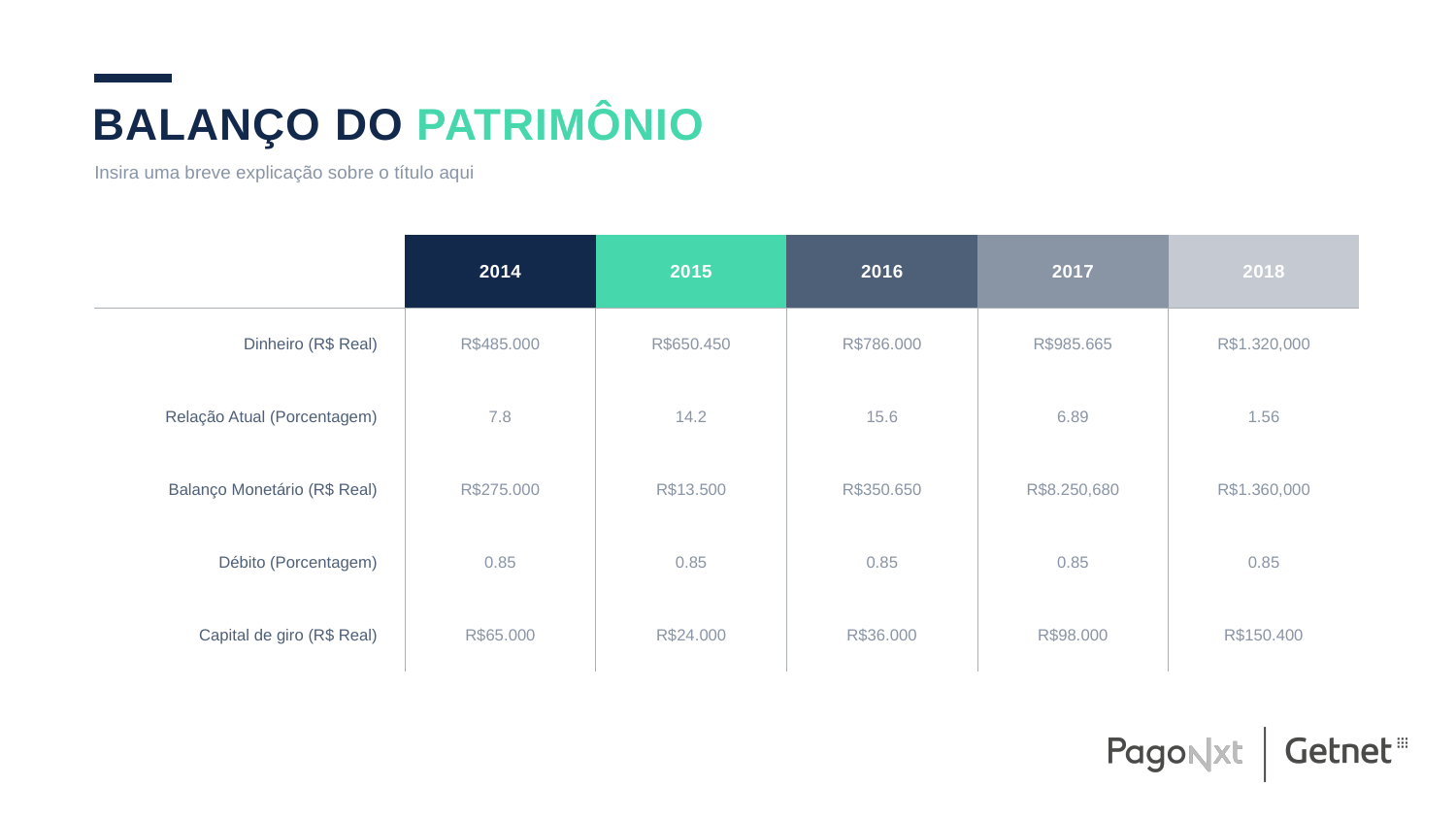

Balanço do patrimônio
Insira uma breve explicação sobre o título aqui
|  | 2014 | 2015 | 2016 | 2017 | 2018 |
| --- | --- | --- | --- | --- | --- |
| Dinheiro (R$ Real) | R$485.000 | R$650.450 | R$786.000 | R$985.665 | R$1.320,000 |
| Relação Atual (Porcentagem) | 7.8 | 14.2 | 15.6 | 6.89 | 1.56 |
| Balanço Monetário (R$ Real) | R$275.000 | R$13.500 | R$350.650 | R$8.250,680 | R$1.360,000 |
| Débito (Porcentagem) | 0.85 | 0.85 | 0.85 | 0.85 | 0.85 |
| Capital de giro (R$ Real) | R$65.000 | R$24.000 | R$36.000 | R$98.000 | R$150.400 |